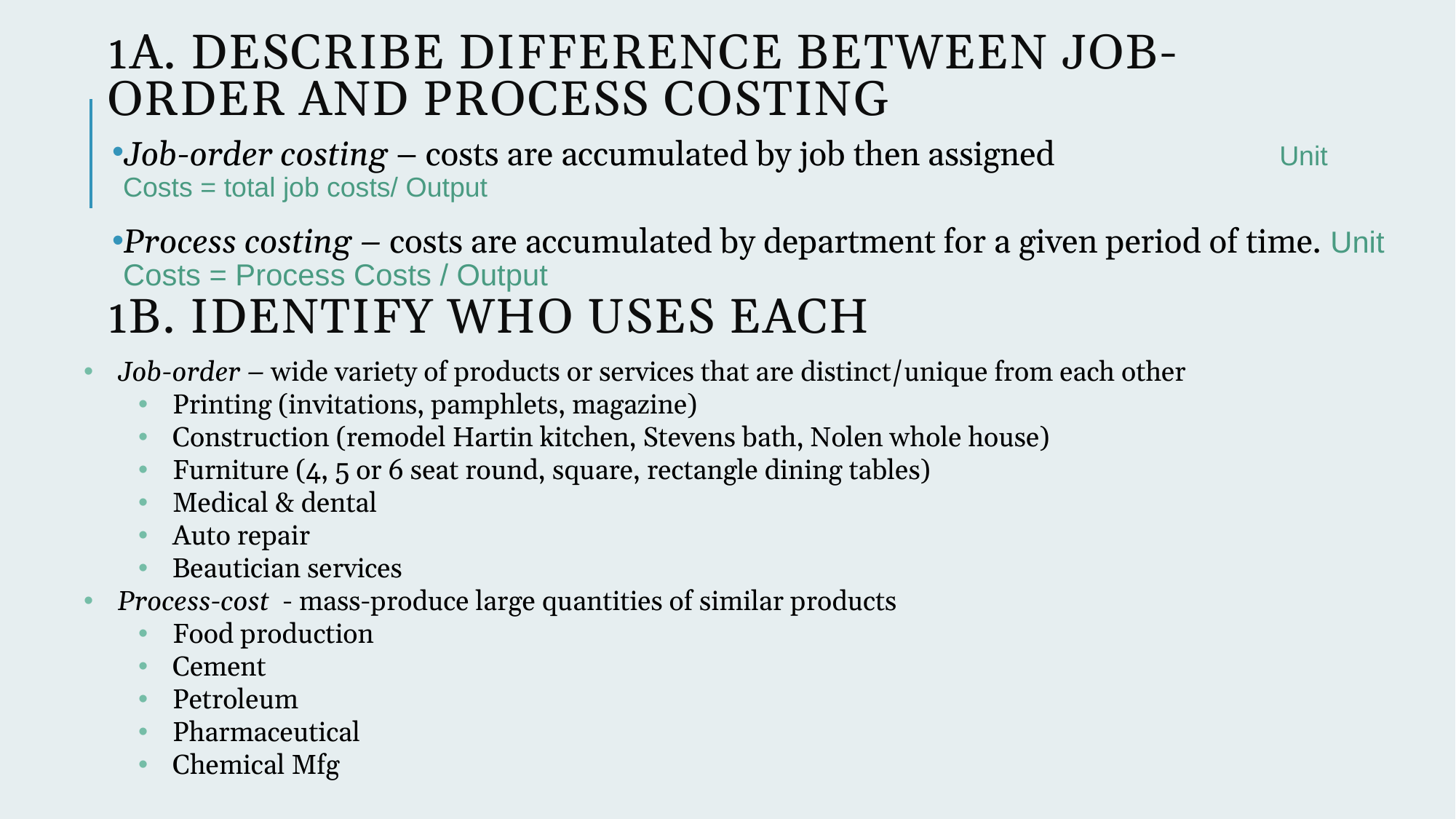

# 1a. Describe difference between job-order and process costing
Job-order costing – costs are accumulated by job then assigned                      Unit Costs = total job costs/ Output
Process costing – costs are accumulated by department for a given period of time. Unit Costs = Process Costs / Output
1b. Identify who uses each
Job-order – wide variety of products or services that are distinct/unique from each other
Printing (invitations, pamphlets, magazine)
Construction (remodel Hartin kitchen, Stevens bath, Nolen whole house)
Furniture (4, 5 or 6 seat round, square, rectangle dining tables)
Medical & dental
Auto repair
Beautician services
Process-cost  - mass-produce large quantities of similar products
Food production
Cement
Petroleum
Pharmaceutical
Chemical Mfg